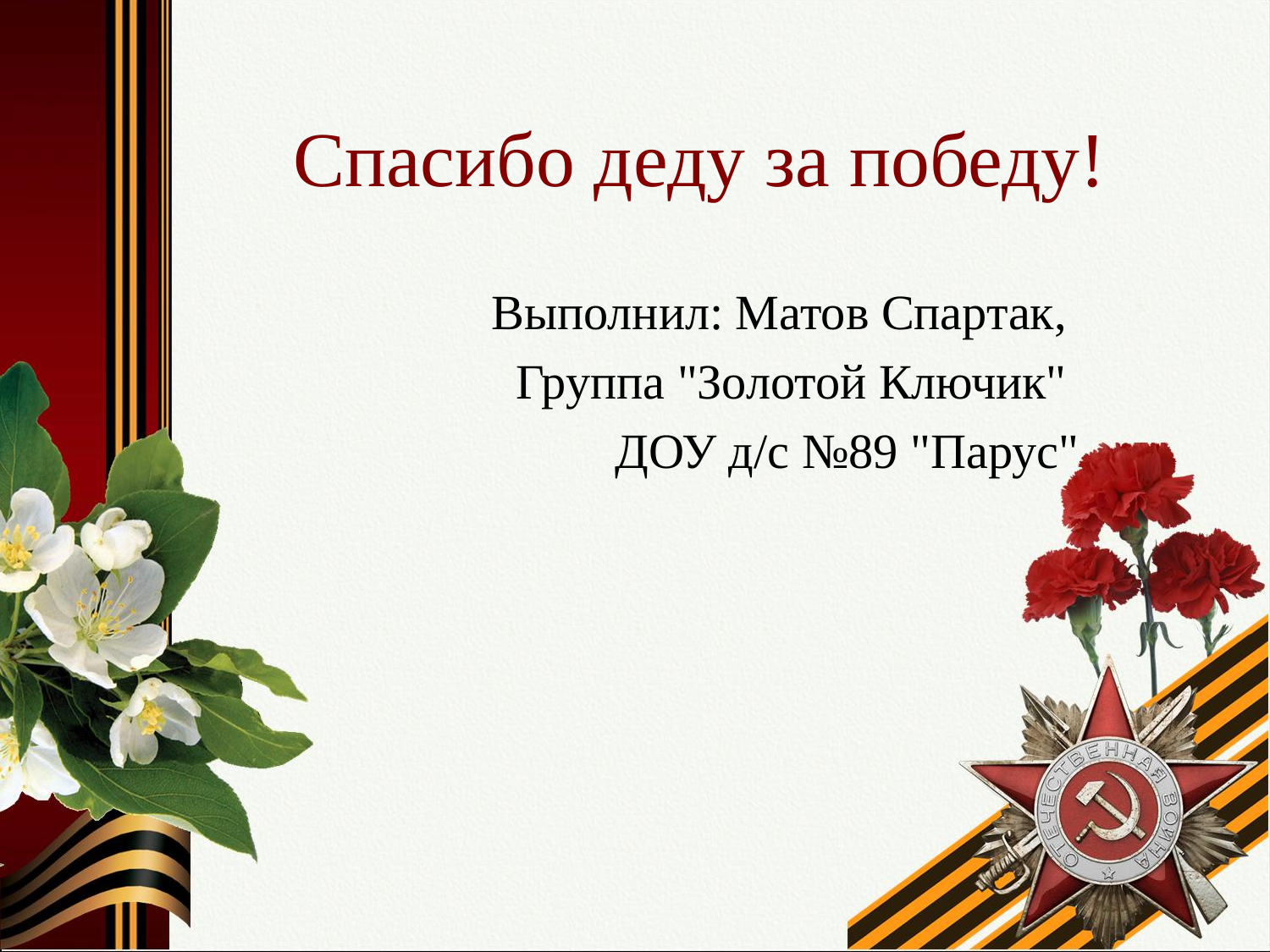

# Спасибо деду за победу!
Выполнил: Матов Спартак,
Группа "Золотой Ключик"
ДОУ д/с №89 "Парус"